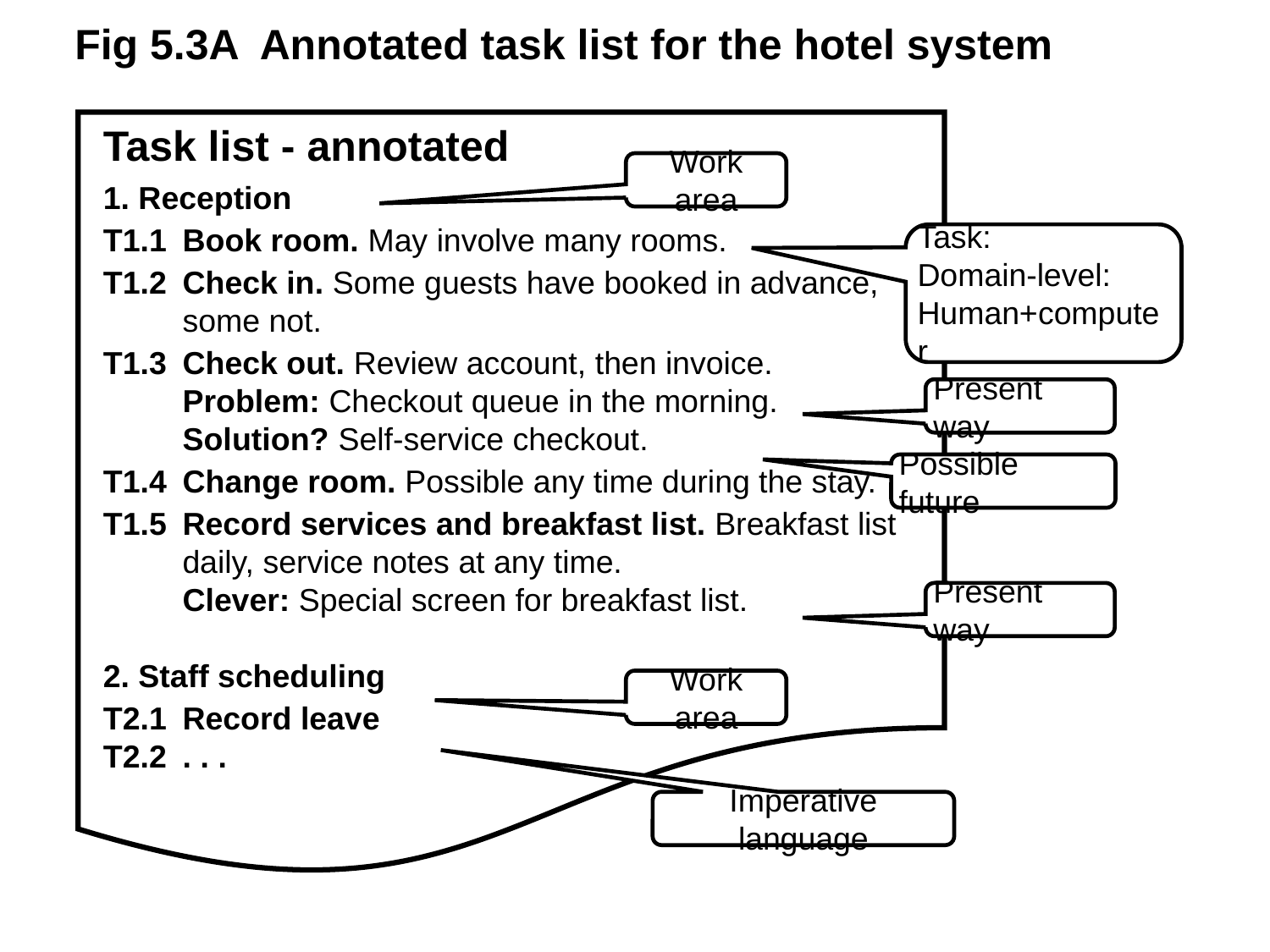

Fig 5.3A  Annotated task list for the hotel system
Task list - annotated
1. Reception
T1.1	Book room. May involve many rooms.
T1.2 	Check in. Some guests have booked in advance, some not.
T1.3 	Check out. Review account, then invoice.
	Problem: Checkout queue in the morning.
	Solution? Self-service checkout.
T1.4 	Change room. Possible any time during the stay.
T1.5 	Record services and breakfast list. Breakfast list daily, service notes at any time.
	Clever: Special screen for breakfast list.

2. Staff scheduling
T2.1 	Record leave
T2.2 	. . .
Work area
Task:
Domain-level:
Human+computer
Imperative language
Present way
Possible future
Present way
Work area